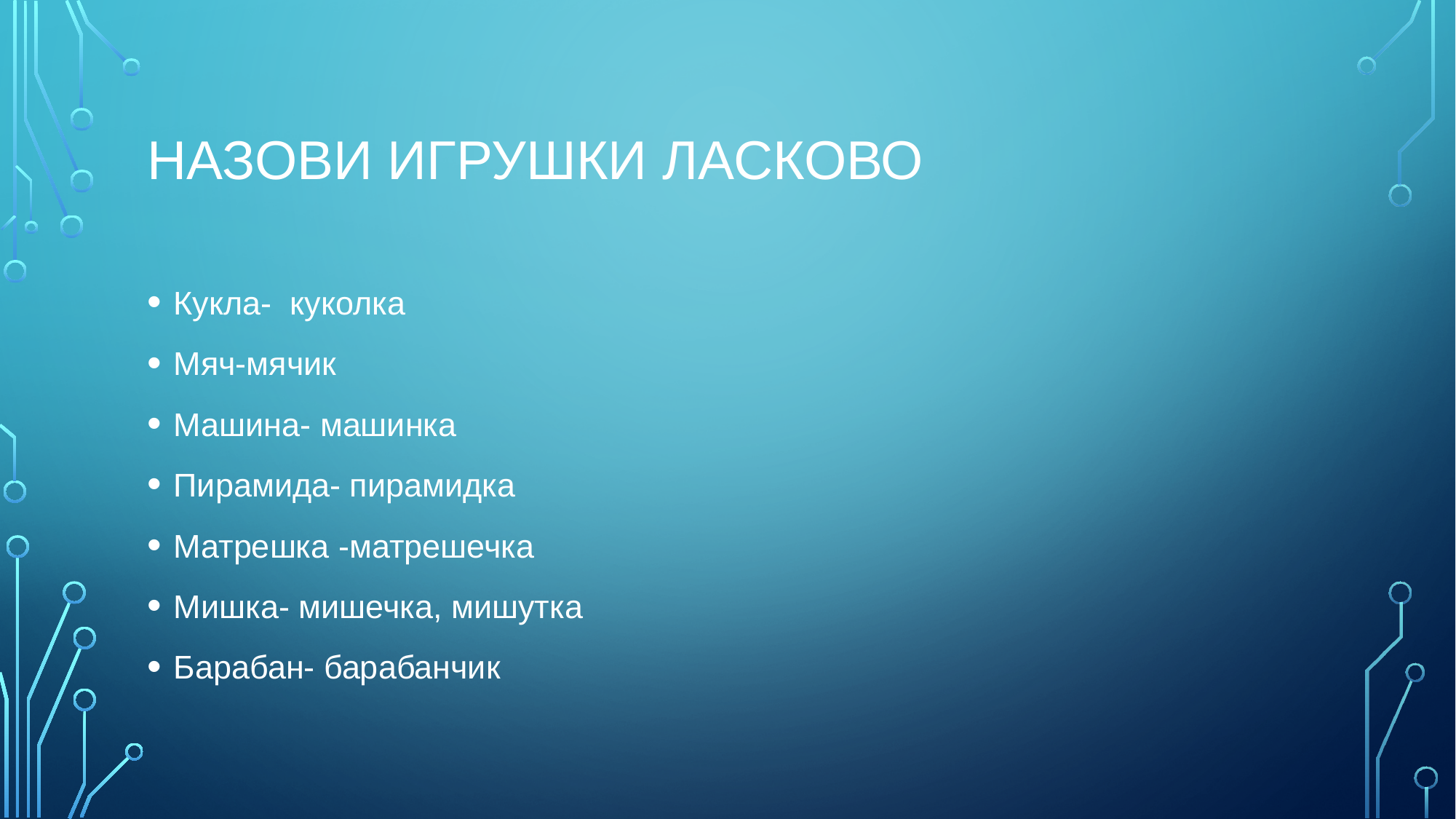

# НАЗОВИ ИГРУШКИ ЛАСКОВО
Кукла-  куколка
Мяч-мячик
Машина- машинка
Пирамида- пирамидка
Матрешка -матрешечка
Мишка- мишечка, мишутка
Барабан- барабанчик